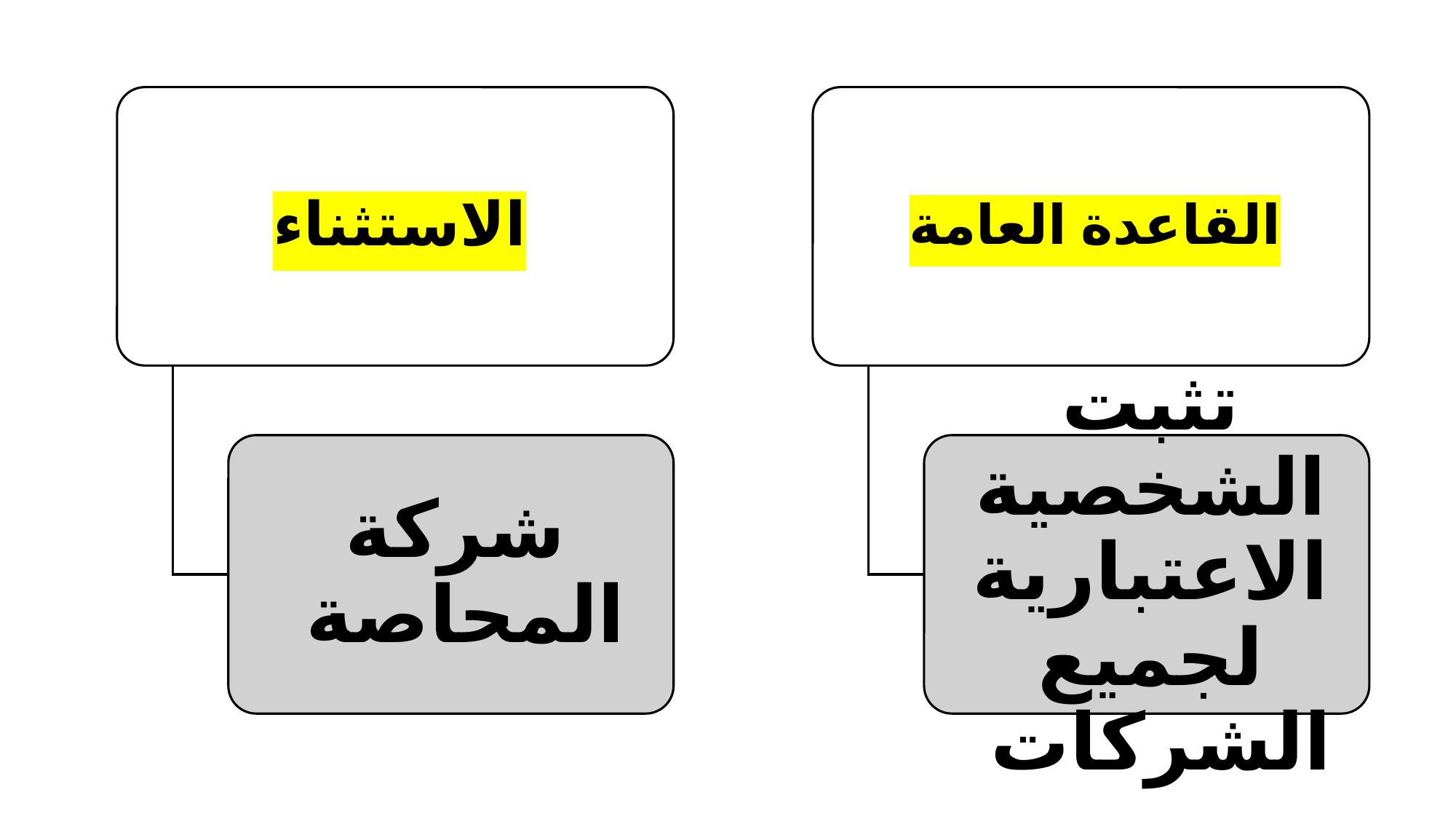

الاستثناء
شركة المحاصة
القاعدة العامة
تثبت الشخصية الاعتبارية لجميع الشركات